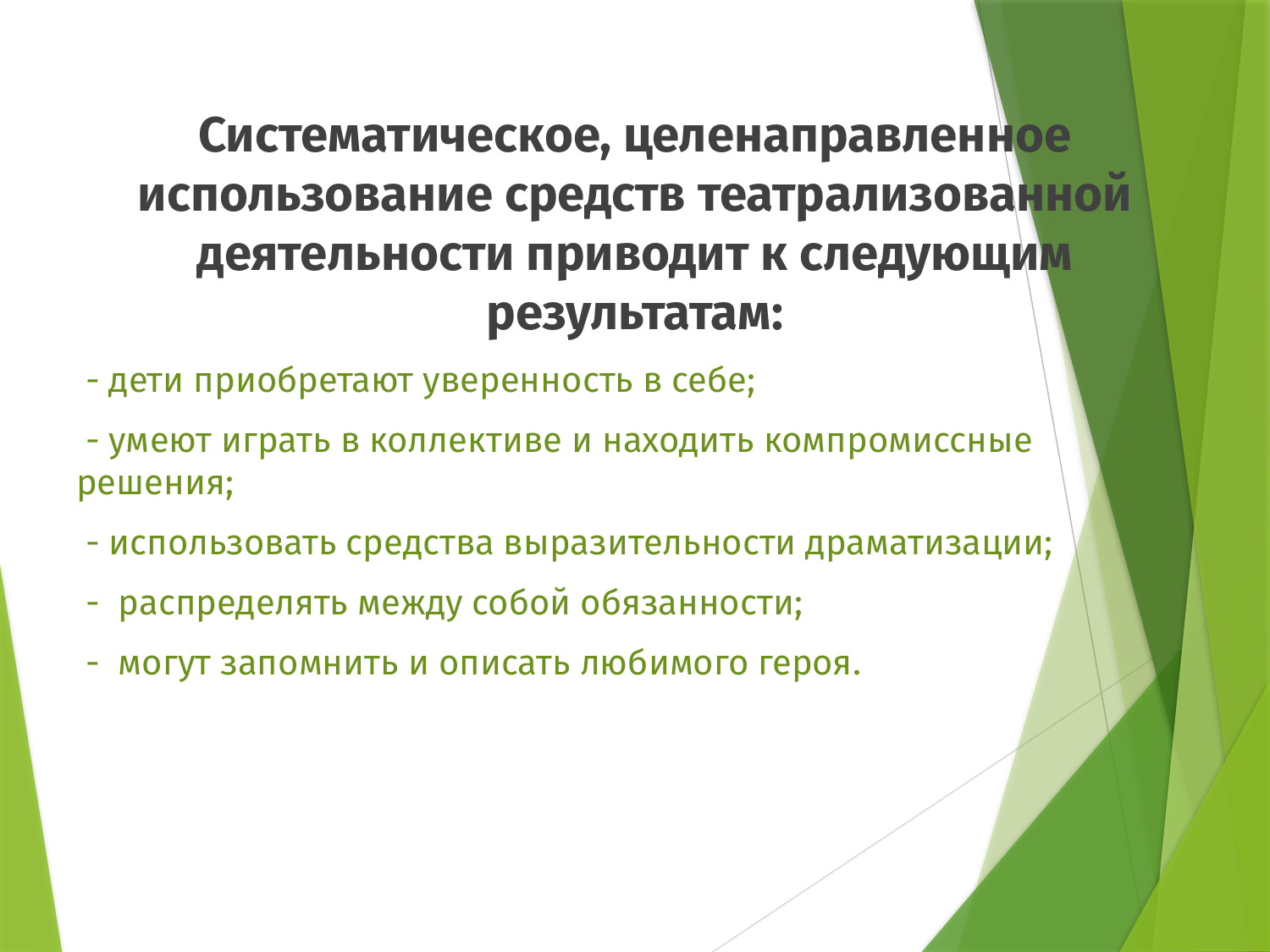

Систематическое, целенаправленное использование средств театрализованной деятельности приводит к следующим результатам:
 - дети приобретают уверенность в себе;
 - умеют играть в коллективе и находить компромиссные решения;
 - использовать средства выразительности драматизации;
 -  распределять между собой обязанности;
 -  могут запомнить и описать любимого героя.